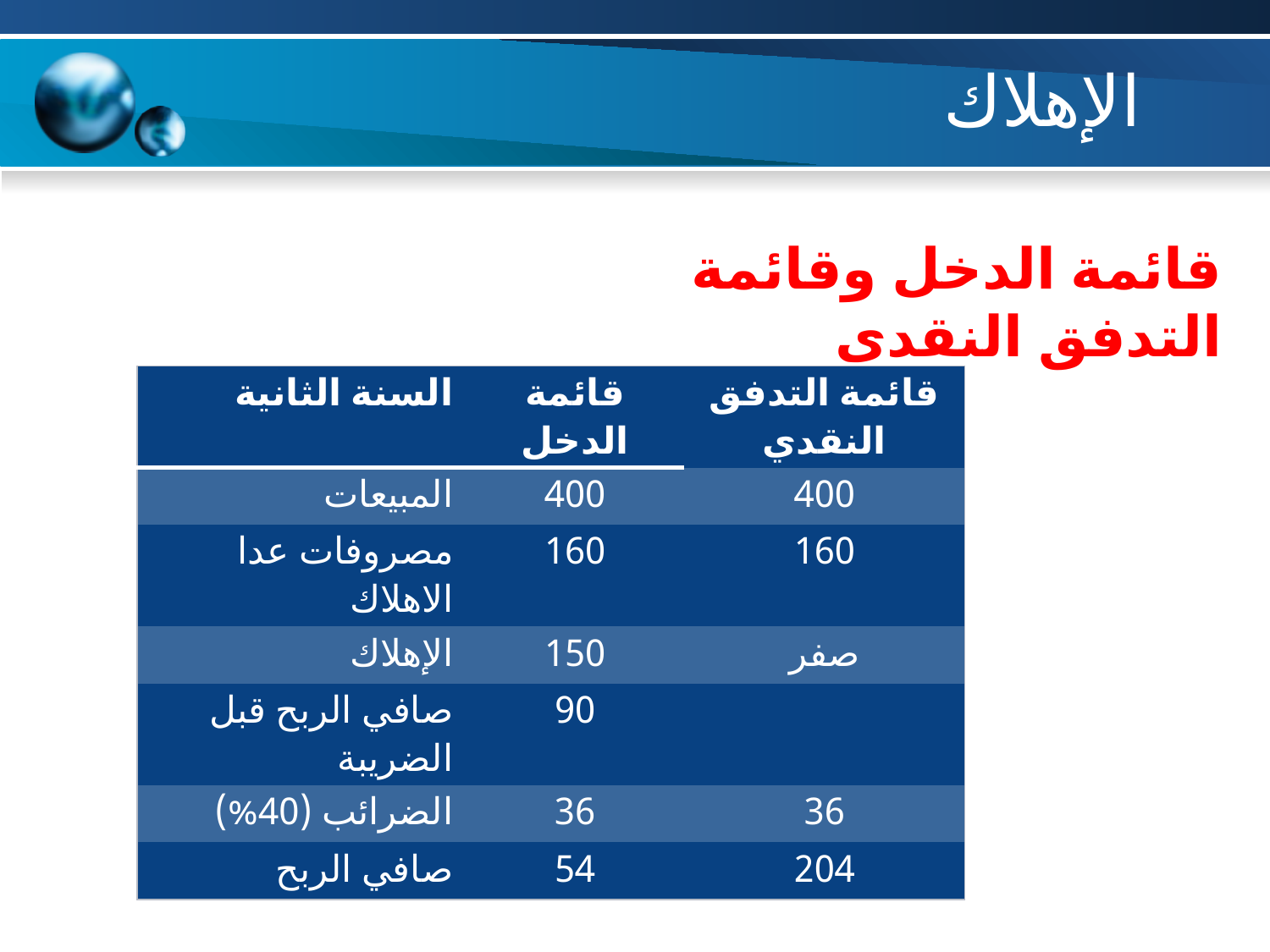

# الإهلاك
قائمة الدخل وقائمة التدفق النقدي
| السنة الثانية | قائمة الدخل | قائمة التدفق النقدي |
| --- | --- | --- |
| المبيعات | 400 | 400 |
| مصروفات عدا الاهلاك | 160 | 160 |
| الإهلاك | 150 | صفر |
| صافي الربح قبل الضريبة | 90 |  |
| الضرائب (40%) | 36 | 36 |
| صافي الربح | 54 | 204 |